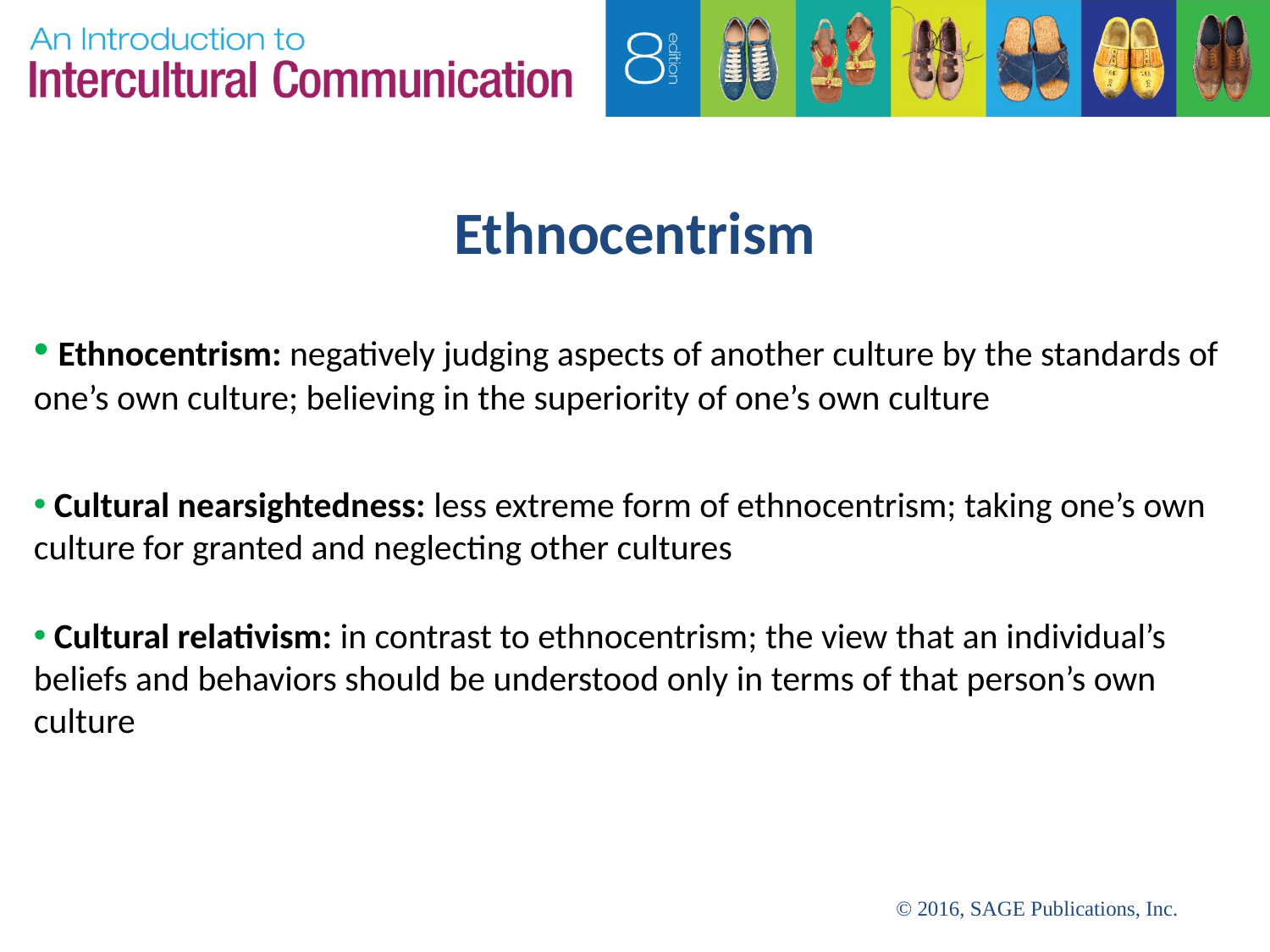

# Ethnocentrism
 Ethnocentrism: negatively judging aspects of another culture by the standards of one’s own culture; believing in the superiority of one’s own culture

 Cultural nearsightedness: less extreme form of ethnocentrism; taking one’s own culture for granted and neglecting other cultures

 Cultural relativism: in contrast to ethnocentrism; the view that an individual’s beliefs and behaviors should be understood only in terms of that person’s own culture

© 2016, SAGE Publications, Inc.